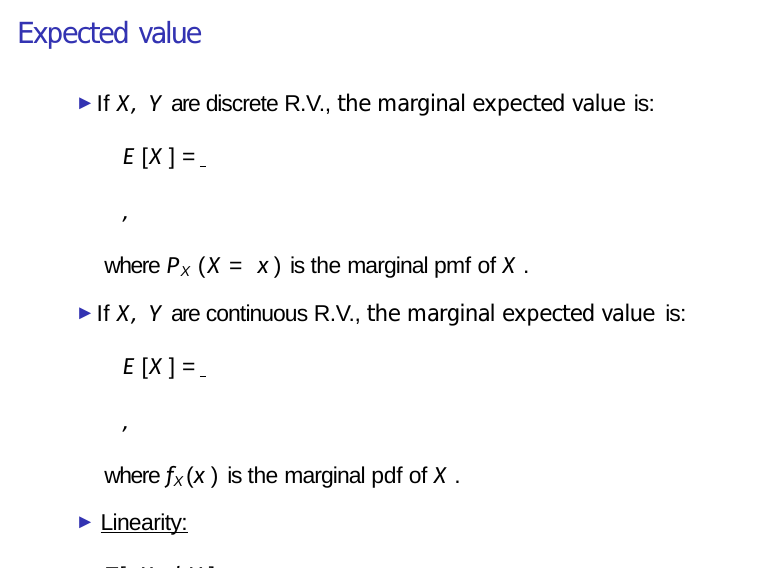

# Expected value
► If X, Y are discrete R.V., the marginal expected value is:
E [X ] = 	,

where PX (X = x ) is the marginal pmf of X .
► If X, Y are continuous R.V., the marginal expected value is:
E [X ] = 	,

where fX (x ) is the marginal pdf of X .
► Linearity:
E[aX +bY ] =